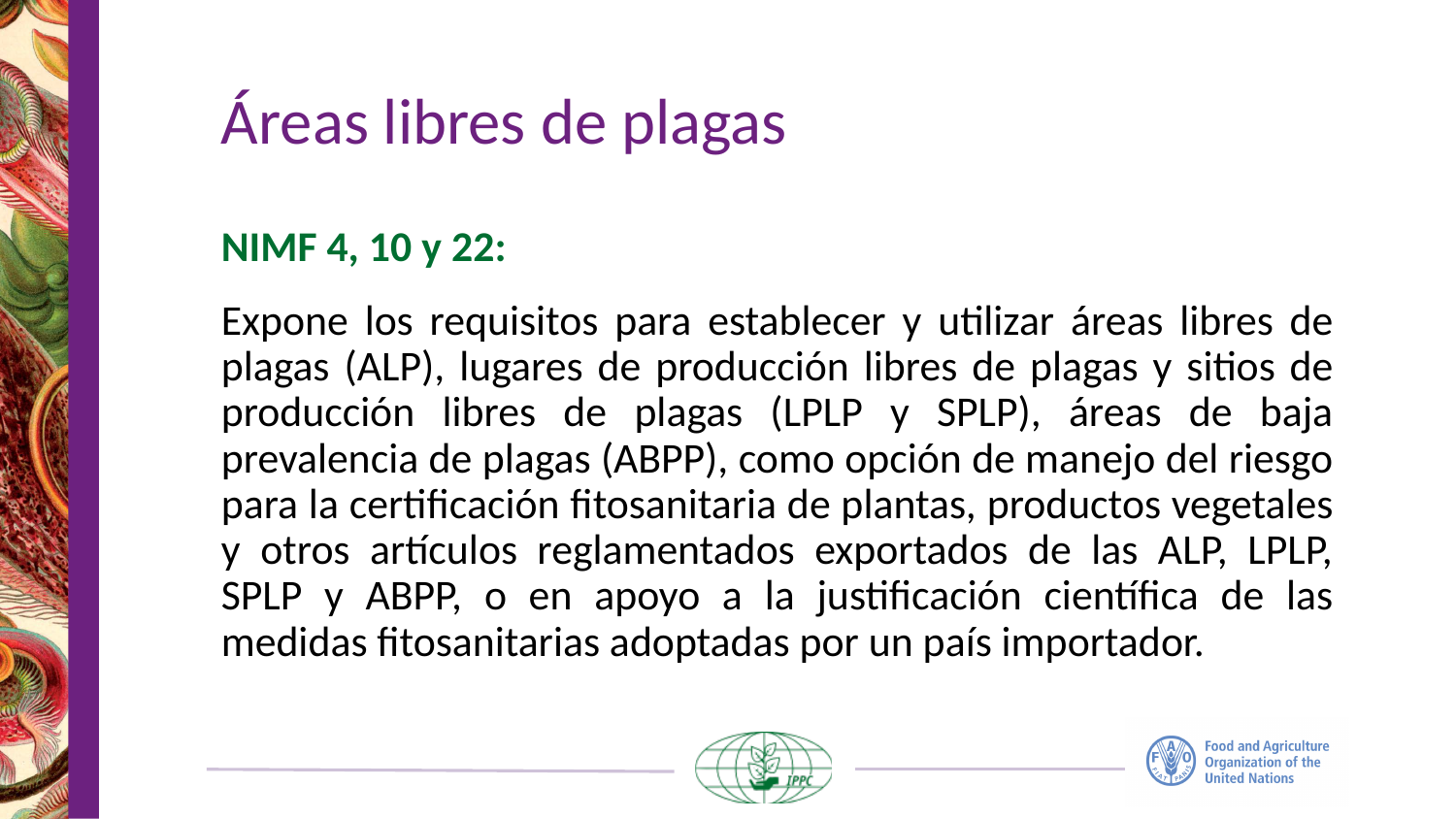

# Áreas libres de plagas
NIMF 4, 10 y 22:
Expone los requisitos para establecer y utilizar áreas libres de plagas (ALP), lugares de producción libres de plagas y sitios de producción libres de plagas (LPLP y SPLP), áreas de baja prevalencia de plagas (ABPP), como opción de manejo del riesgo para la certificación fitosanitaria de plantas, productos vegetales y otros artículos reglamentados exportados de las ALP, LPLP, SPLP y ABPP, o en apoyo a la justificación científica de las medidas fitosanitarias adoptadas por un país importador.